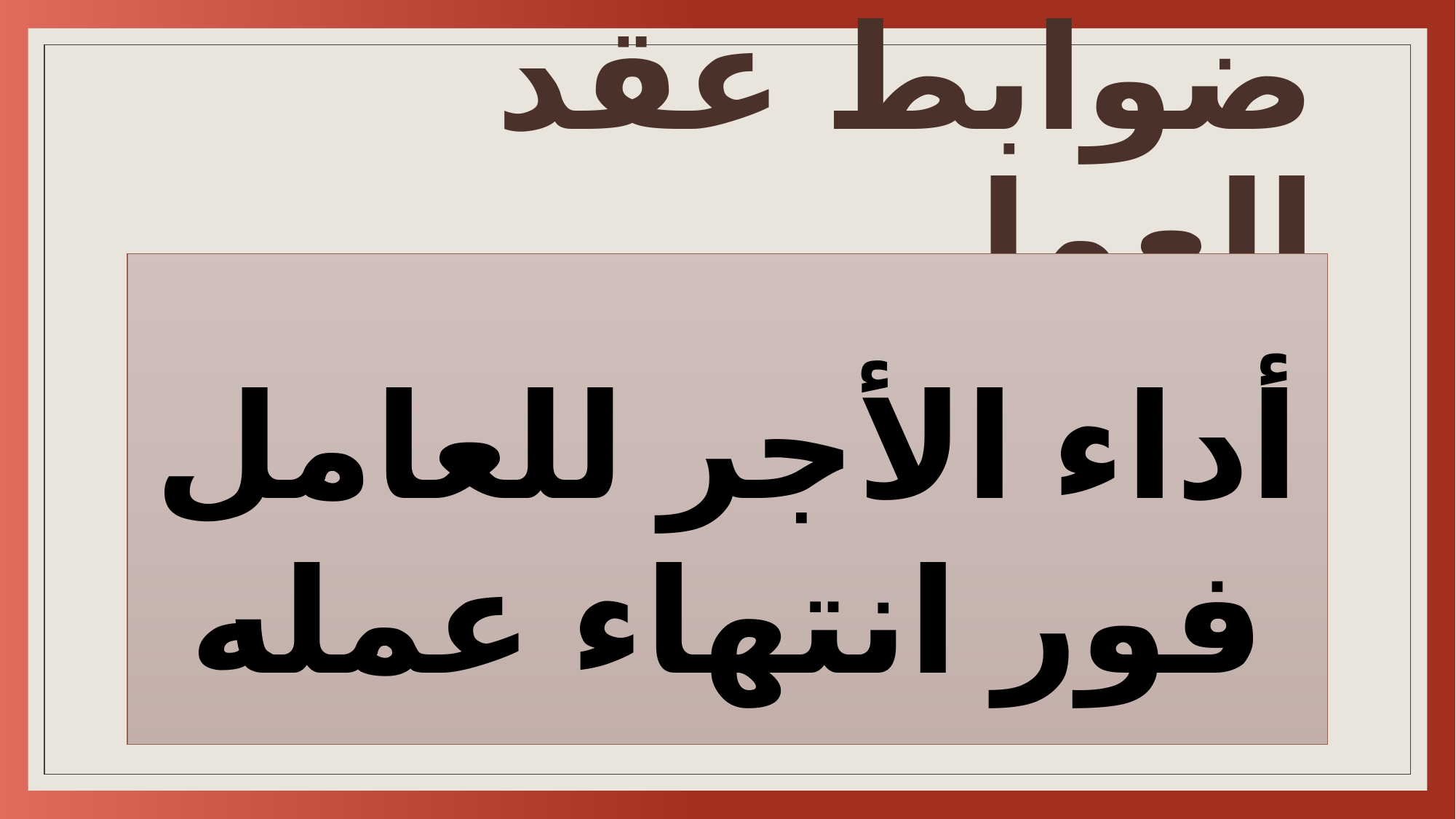

# ضوابط عقد العمل

أداء الأجر للعامل فور انتهاء عمله